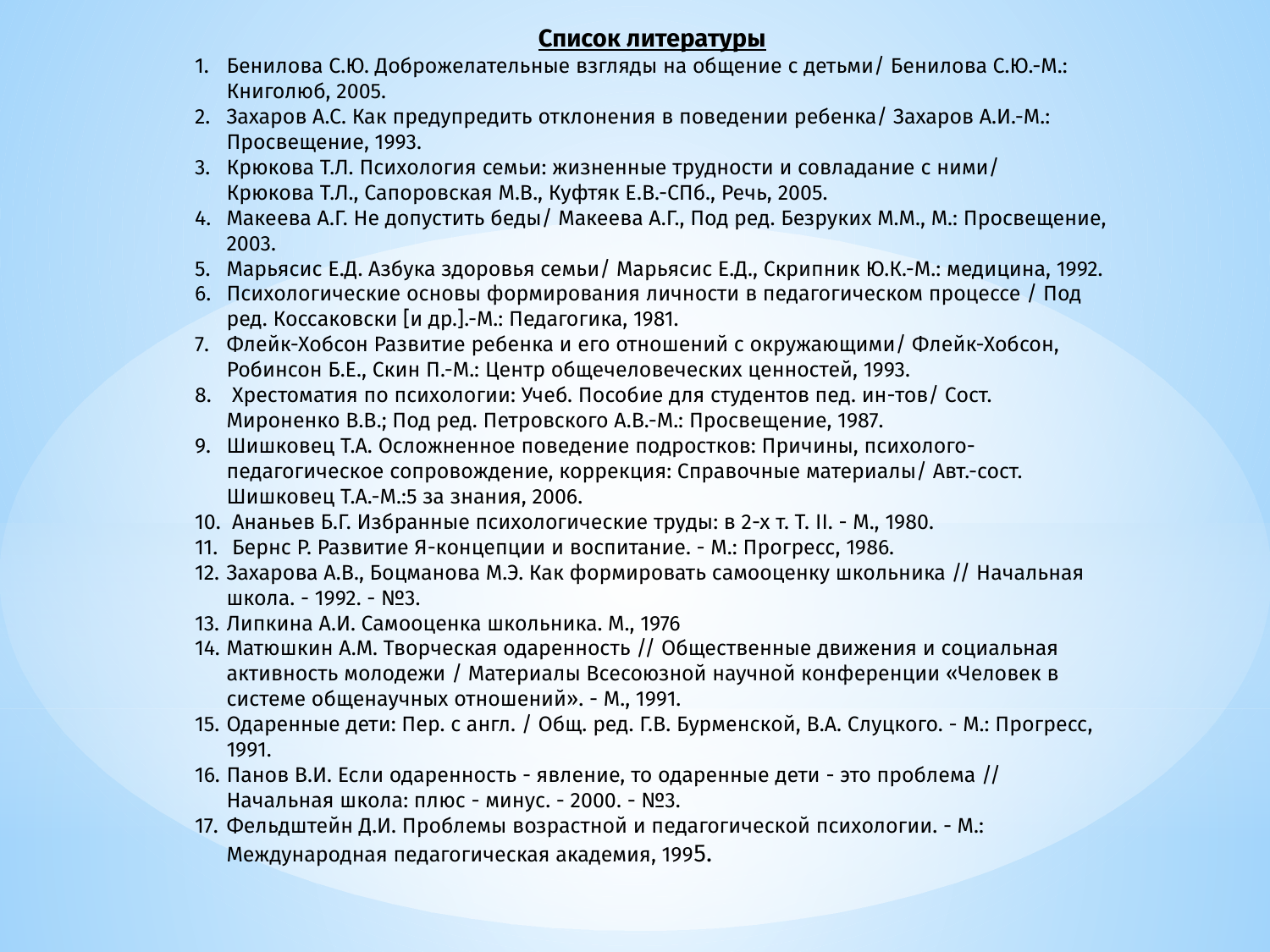

Список литературы
Бенилова С.Ю. Доброжелательные взгляды на общение с детьми/ Бенилова С.Ю.-М.: Книголюб, 2005.
Захаров А.С. Как предупредить отклонения в поведении ребенка/ Захаров А.И.-М.: Просвещение, 1993.
Крюкова Т.Л. Психология семьи: жизненные трудности и совладание с ними/ Крюкова Т.Л., Сапоровская М.В., Куфтяк Е.В.-СПб., Речь, 2005.
Макеева А.Г. Не допустить беды/ Макеева А.Г., Под ред. Безруких М.М., М.: Просвещение, 2003.
Марьясис Е.Д. Азбука здоровья семьи/ Марьясис Е.Д., Скрипник Ю.К.-М.: медицина, 1992.
Психологические основы формирования личности в педагогическом процессе / Под ред. Коссаковски [и др.].-М.: Педагогика, 1981.
Флейк-Хобсон Развитие ребенка и его отношений с окружающими/ Флейк-Хобсон, Робинсон Б.Е., Скин П.-М.: Центр общечеловеческих ценностей, 1993.
 Хрестоматия по психологии: Учеб. Пособие для студентов пед. ин-тов/ Сост. Мироненко В.В.; Под ред. Петровского А.В.-М.: Просвещение, 1987.
Шишковец Т.А. Осложненное поведение подростков: Причины, психолого-педагогическое сопровождение, коррекция: Справочные материалы/ Авт.-сост. Шишковец Т.А.-М.:5 за знания, 2006.
 Ананьев Б.Г. Избранные психологические труды: в 2-х т. Т. II. - М., 1980.
 Бернс Р. Развитие Я-концепции и воспитание. - М.: Прогресс, 1986.
Захарова А.В., Боцманова М.Э. Как формировать самооценку школьника // Начальная школа. - 1992. - №3.
Липкина А.И. Самооценка школьника. М., 1976
Матюшкин А.М. Творческая одаренность // Общественные движения и социальная активность молодежи / Материалы Всесоюзной научной конференции «Человек в системе общенаучных отношений». - М., 1991.
Одаренные дети: Пер. с англ. / Общ. ред. Г.В. Бурменской, В.А. Слуцкого. - М.: Прогресс, 1991.
Панов В.И. Если одаренность - явление, то одаренные дети - это проблема // Начальная школа: плюс - минус. - 2000. - №3.
Фельдштейн Д.И. Проблемы возрастной и педагогической психологии. - М.: Международная педагогическая академия, 1995.